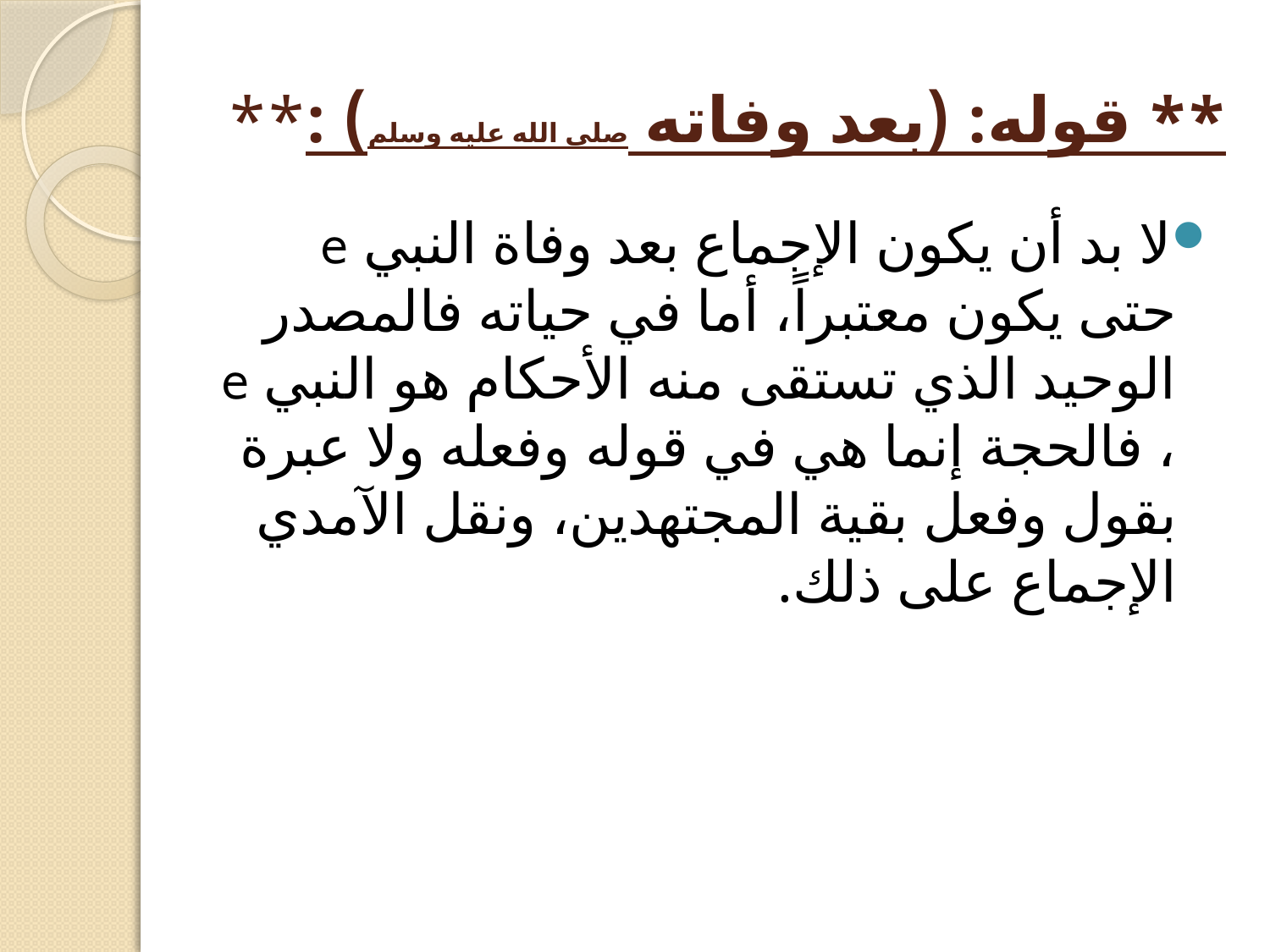

# ** قوله: (بعد وفاته صلى الله عليه وسلم) :**
لا بد أن يكون الإجماع بعد وفاة النبي e حتى يكون معتبراً، أما في حياته فالمصدر الوحيد الذي تستقى منه الأحكام هو النبي e ، فالحجة إنما هي في قوله وفعله ولا عبرة بقول وفعل بقية المجتهدين، ونقل الآمدي الإجماع على ذلك.